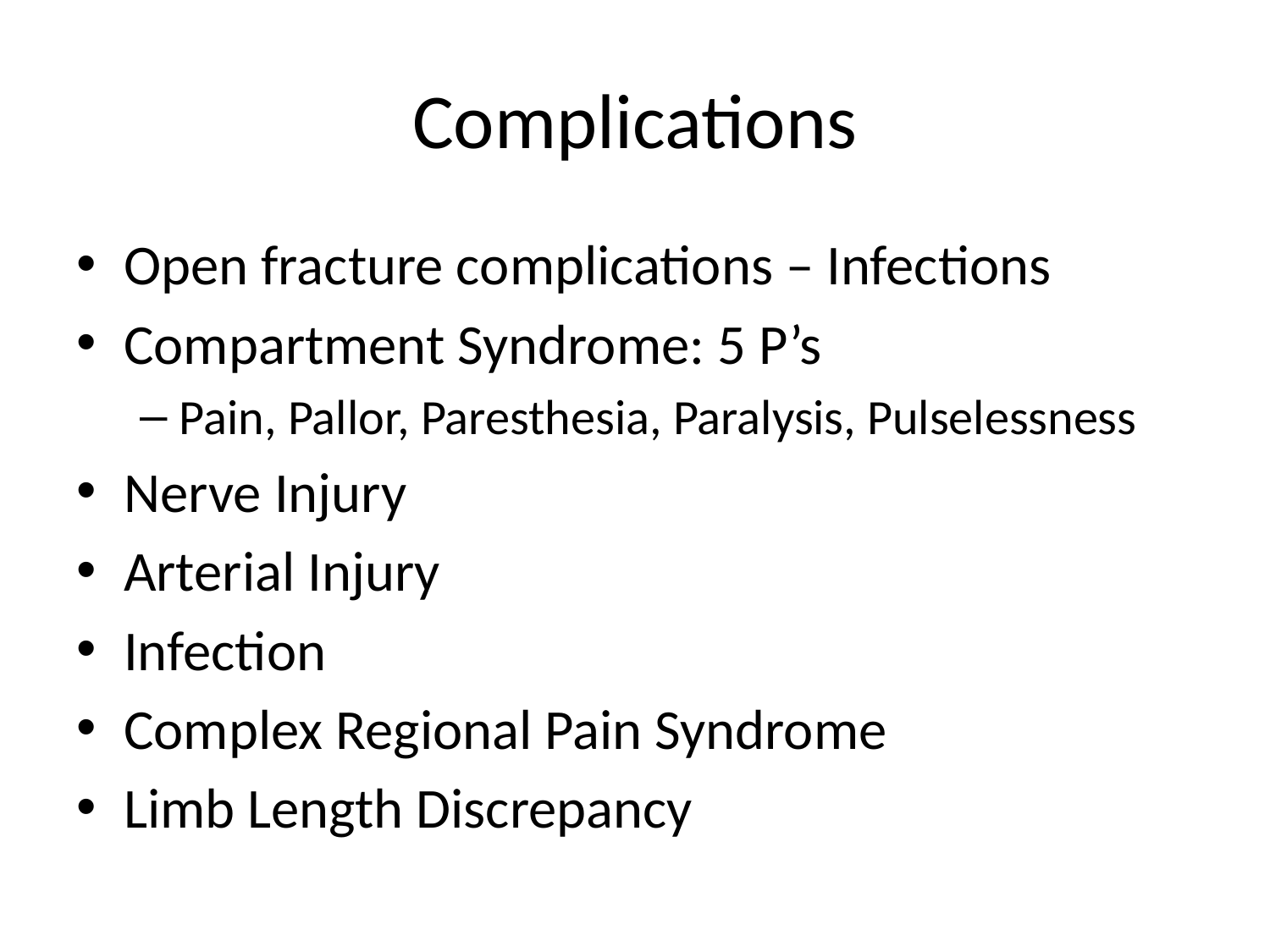

# Complications
Open fracture complications – Infections
Compartment Syndrome: 5 P’s
Pain, Pallor, Paresthesia, Paralysis, Pulselessness
Nerve Injury
Arterial Injury
Infection
Complex Regional Pain Syndrome
Limb Length Discrepancy